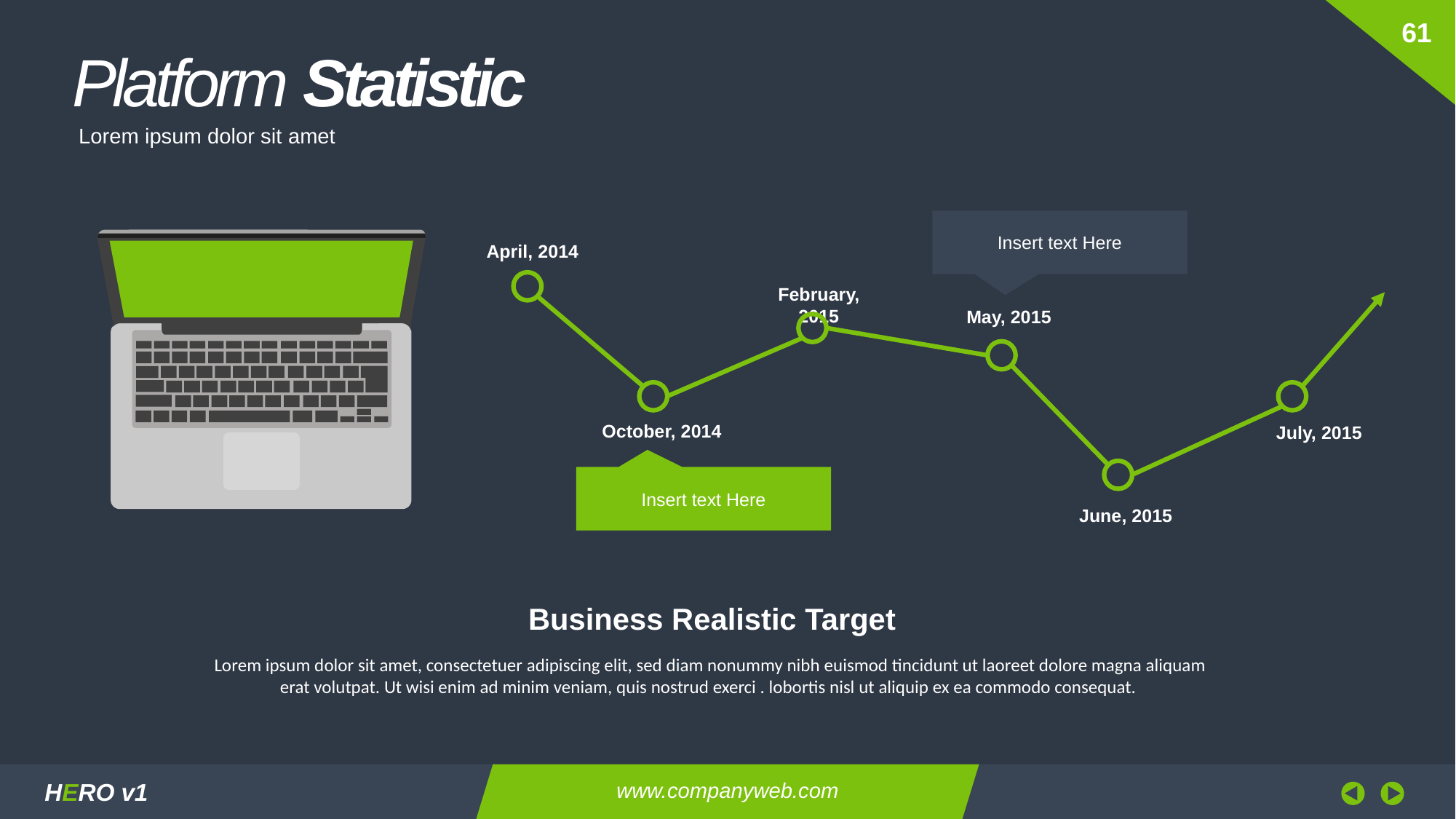

Platform Statistic
Lorem ipsum dolor sit amet
Insert text Here

April, 2014

February, 2015
May, 2015
October, 2014
July, 2015
Insert text Here
June, 2015
Business Realistic Target
Lorem ipsum dolor sit amet, consectetuer adipiscing elit, sed diam nonummy nibh euismod tincidunt ut laoreet dolore magna aliquam erat volutpat. Ut wisi enim ad minim veniam, quis nostrud exerci . lobortis nisl ut aliquip ex ea commodo consequat.